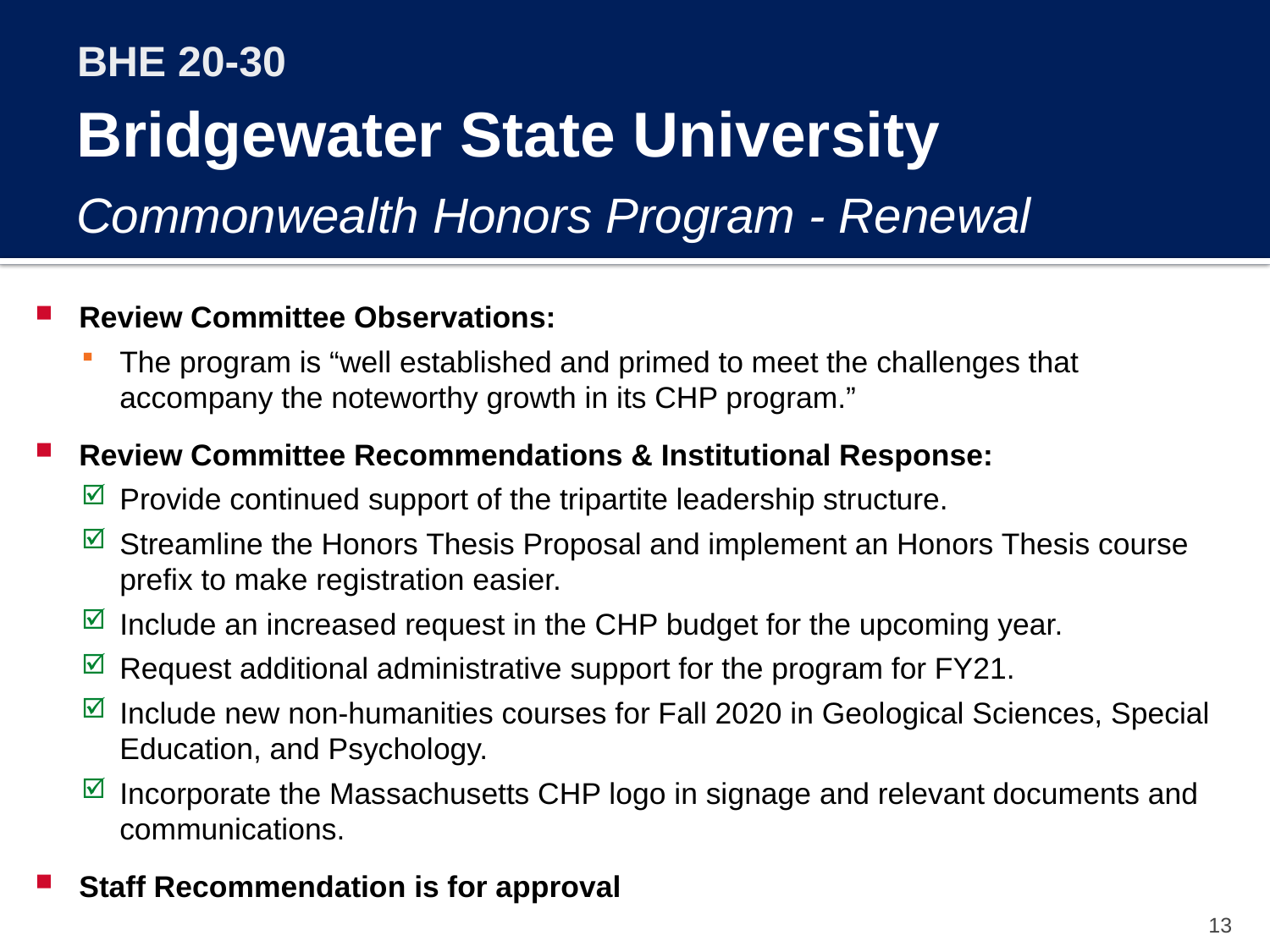

BHE 20-30
# Bridgewater State University Commonwealth Honors Program - Renewal
Review Committee Observations:
The program is “well established and primed to meet the challenges that accompany the noteworthy growth in its CHP program.”
Review Committee Recommendations & Institutional Response:
Provide continued support of the tripartite leadership structure.
Streamline the Honors Thesis Proposal and implement an Honors Thesis course prefix to make registration easier.
Include an increased request in the CHP budget for the upcoming year.
Request additional administrative support for the program for FY21.
Include new non-humanities courses for Fall 2020 in Geological Sciences, Special Education, and Psychology.
Incorporate the Massachusetts CHP logo in signage and relevant documents and communications.
Staff Recommendation is for approval